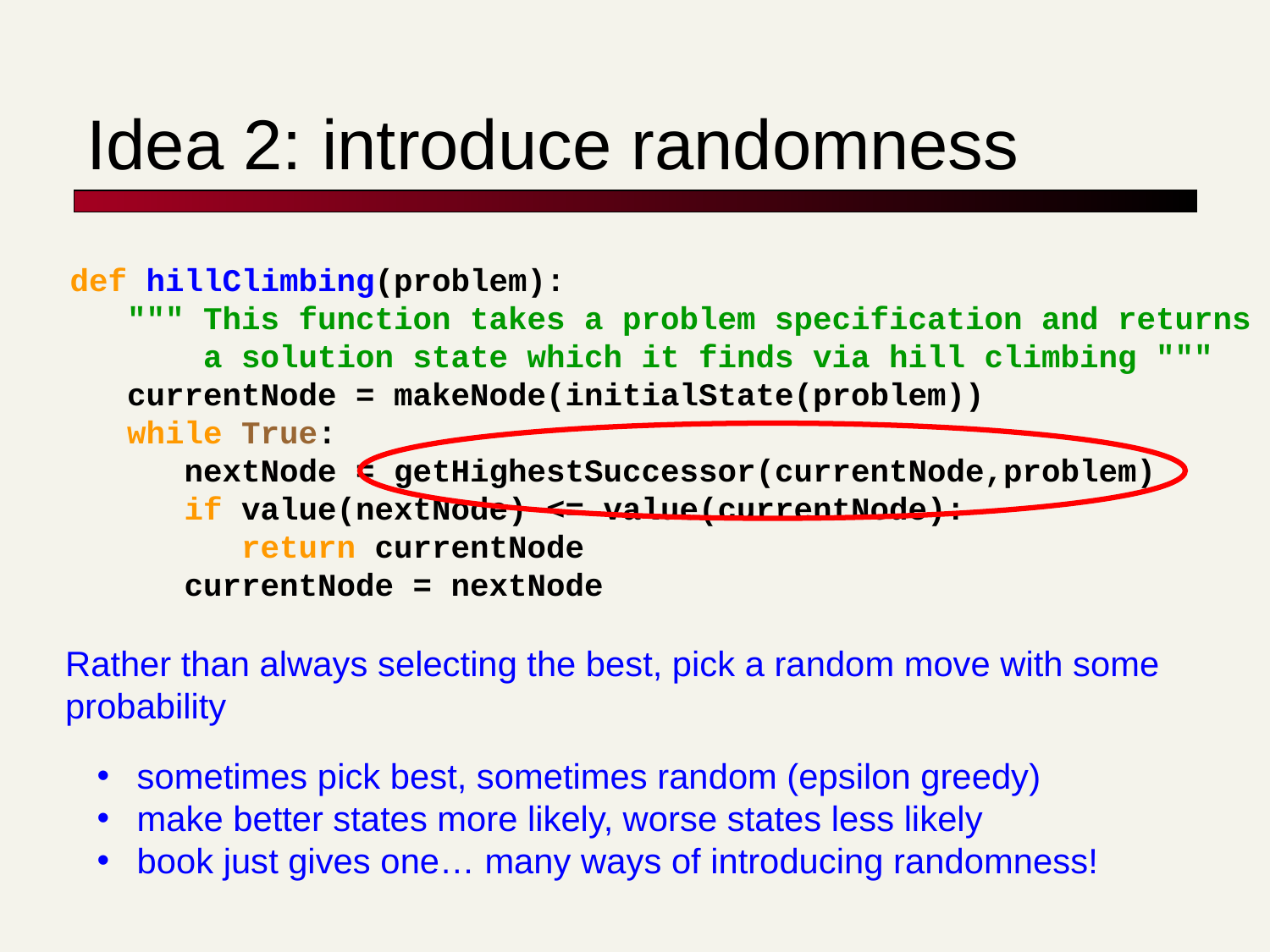

# Idea 2: introduce randomness
def hillClimbing(problem):
   """ This function takes a problem specification and returns
       a solution state which it finds via hill climbing """
   currentNode = makeNode(initialState(problem))
   while True:
      nextNode = getHighestSuccessor(currentNode,problem)
      if value(nextNode) <= value(currentNode):
         return currentNode
      currentNode = nextNode

Rather than always selecting the best, pick a random move with some probability

 sometimes pick best, sometimes random (epsilon greedy)
 make better states more likely, worse states less likely
 book just gives one… many ways of introducing randomness!